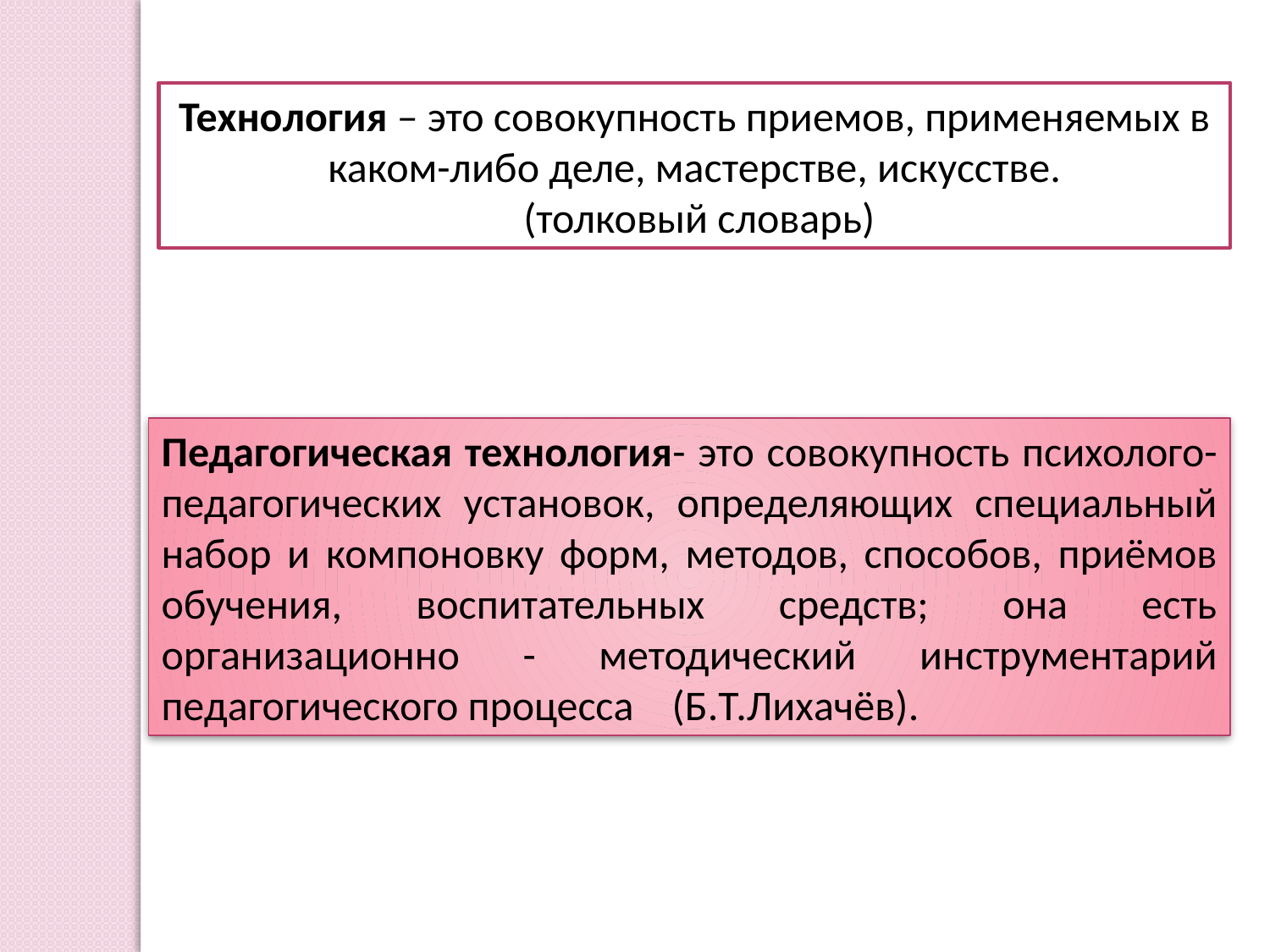

Технология – это совокупность приемов, применяемых в каком-либо деле, мастерстве, искусстве.
 (толковый словарь)
Педагогическая технология- это совокупность психолого-педагогических установок, определяющих специальный набор и компоновку форм, методов, способов, приёмов обучения, воспитательных средств; она есть организационно - методический инструментарий педагогического процесса    (Б.Т.Лихачёв).